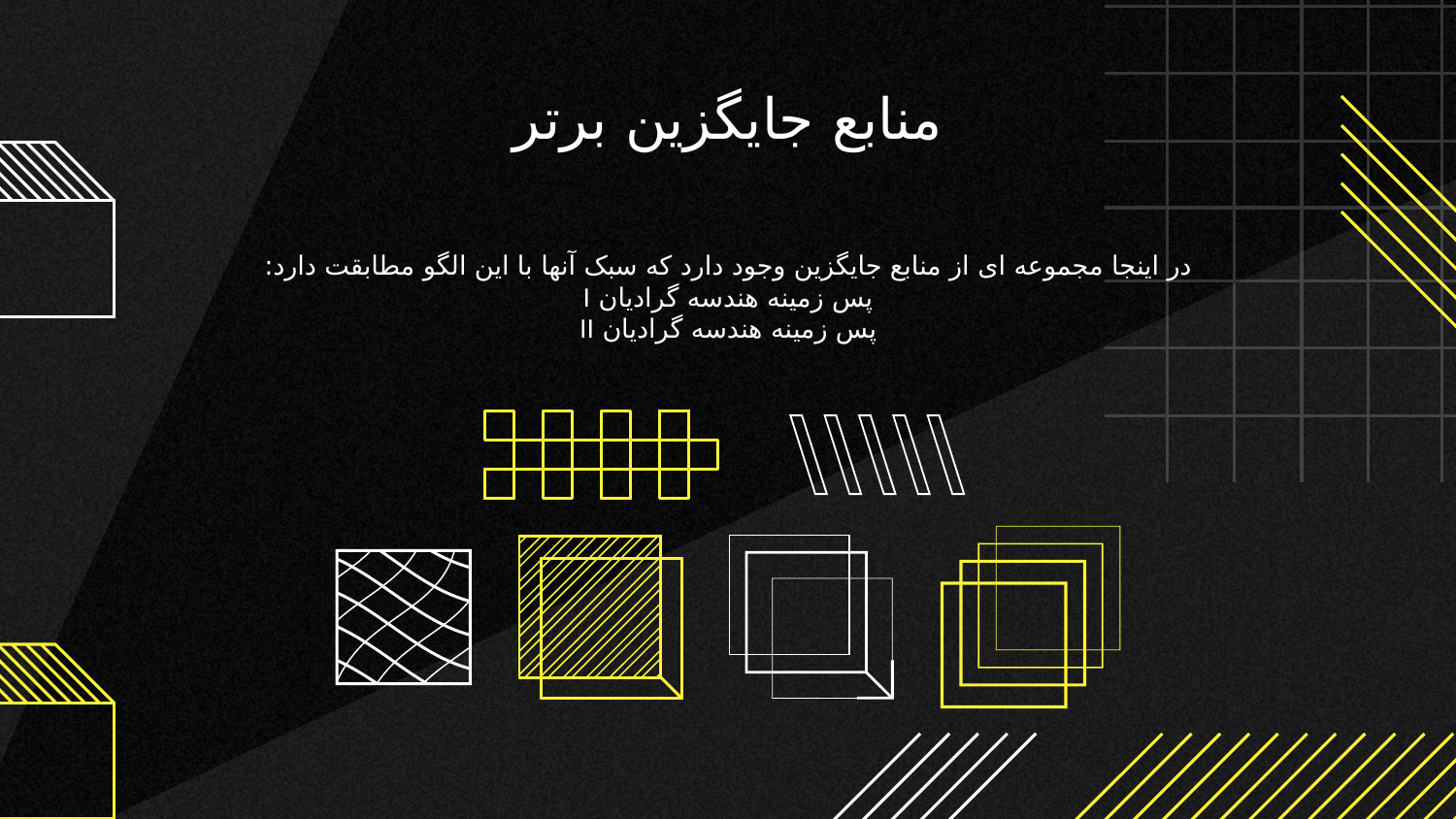

# منابع جایگزین برتر
در اینجا مجموعه ای از منابع جایگزین وجود دارد که سبک آنها با این الگو مطابقت دارد:
پس زمینه هندسه گرادیان I
پس زمینه هندسه گرادیان II